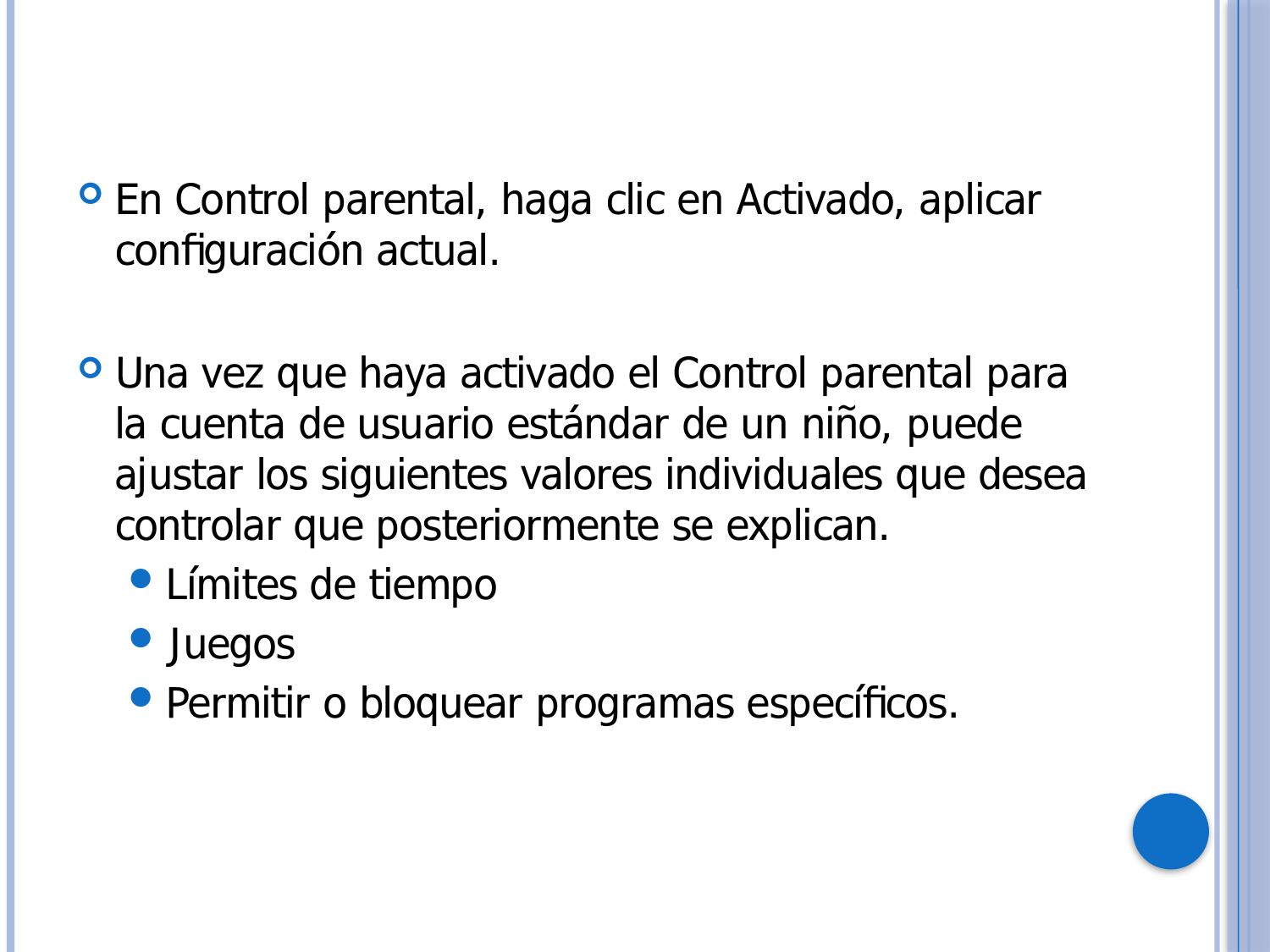

En Control parental, haga clic en Activado, aplicar configuración actual.

Una vez que haya activado el Control parental para la cuenta de usuario estándar de un niño, puede ajustar los siguientes valores individuales que desea controlar que posteriormente se explican.
Límites de tiempo
Juegos
Permitir o bloquear programas específicos.